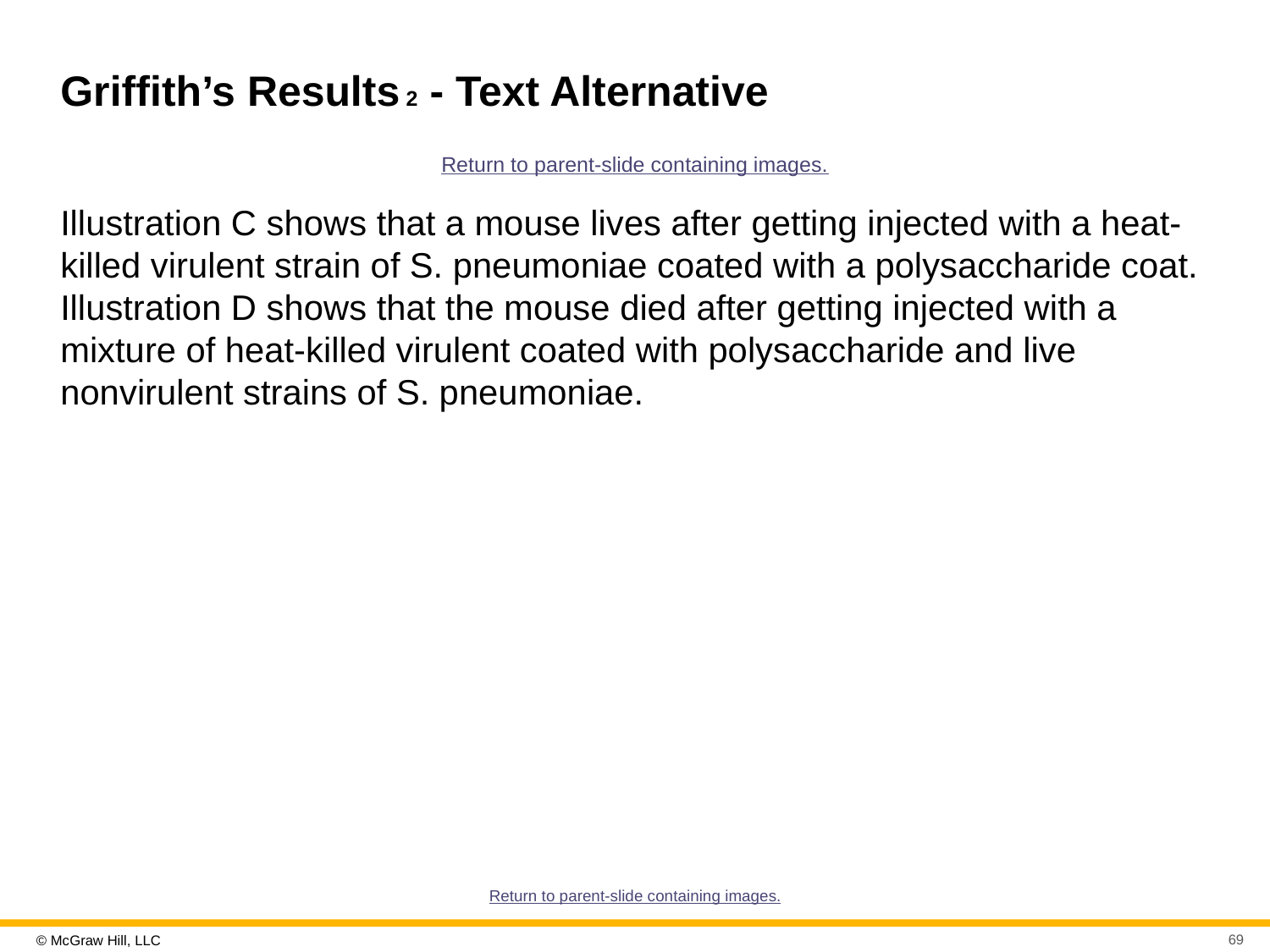

# Griffith’s Results 2 - Text Alternative
Return to parent-slide containing images.
Illustration C shows that a mouse lives after getting injected with a heat-killed virulent strain of S. pneumoniae coated with a polysaccharide coat. Illustration D shows that the mouse died after getting injected with a mixture of heat-killed virulent coated with polysaccharide and live nonvirulent strains of S. pneumoniae.
Return to parent-slide containing images.
69